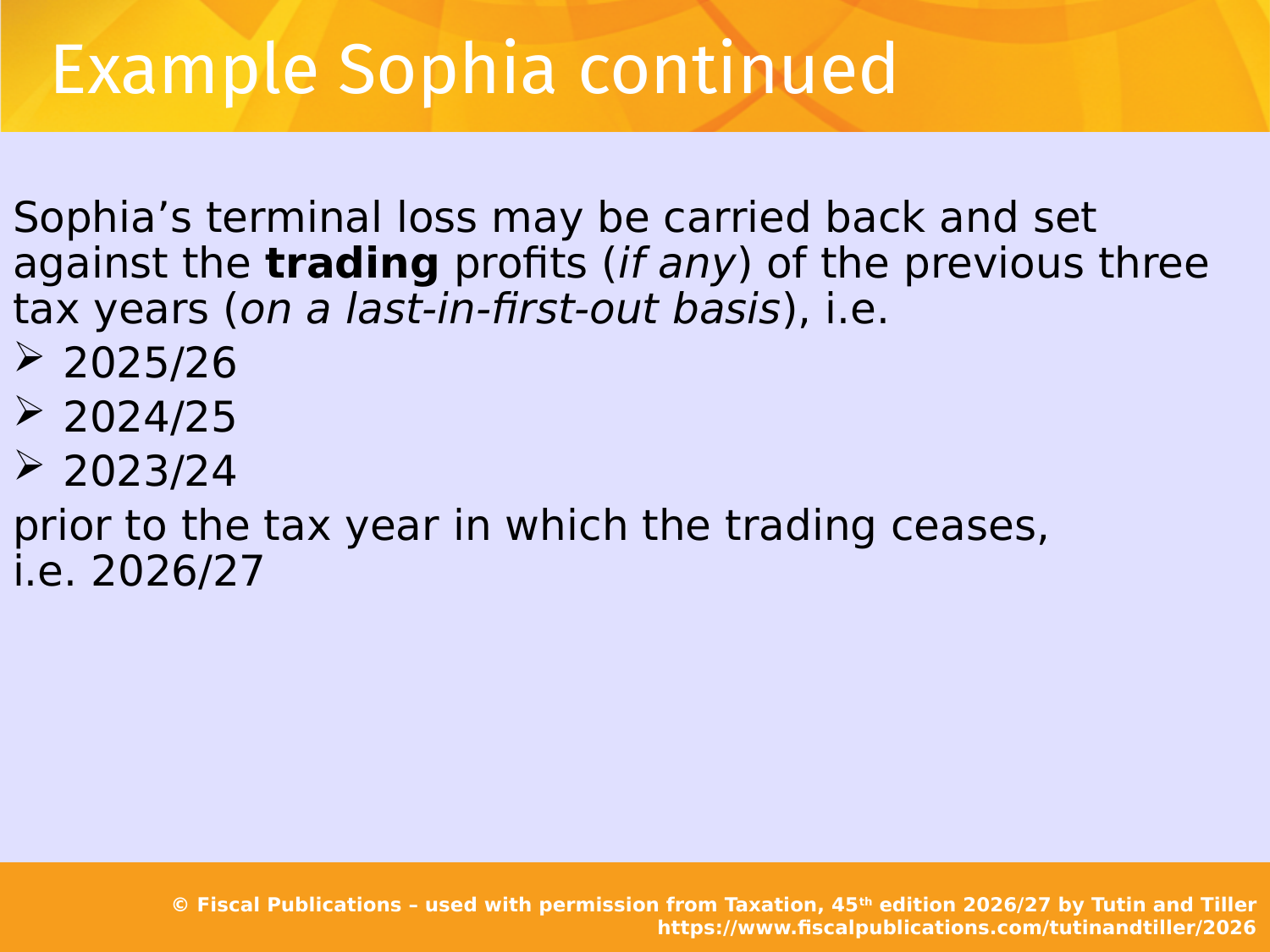

# Example Sophia continued

Sophia’s terminal loss may be carried back and set against the trading profits (if any) of the previous three tax years (on a last-in-first-out basis), i.e.
2025/26
2024/25
2023/24
prior to the tax year in which the trading ceases,            i.e. 2026/27